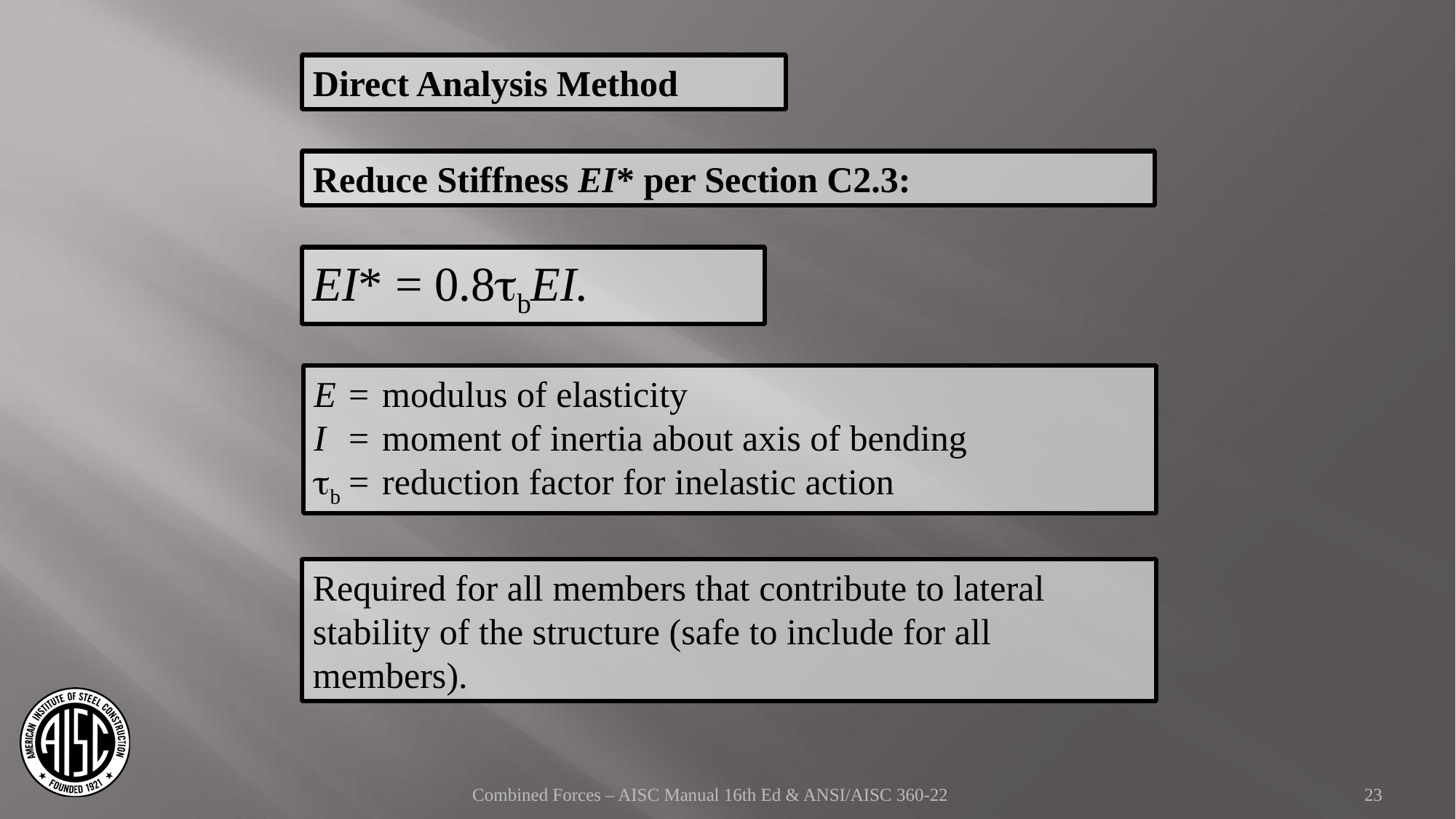

Direct Analysis Method
Reduce Stiffness EI* per Section C2.3:
EI* = 0.8τbEI.
E	=	modulus of elasticity
I	=	moment of inertia about axis of bending
τb	=	reduction factor for inelastic action
Required for all members that contribute to lateral stability of the structure (safe to include for all members).
Combined Forces – AISC Manual 16th Ed & ANSI/AISC 360-22
23